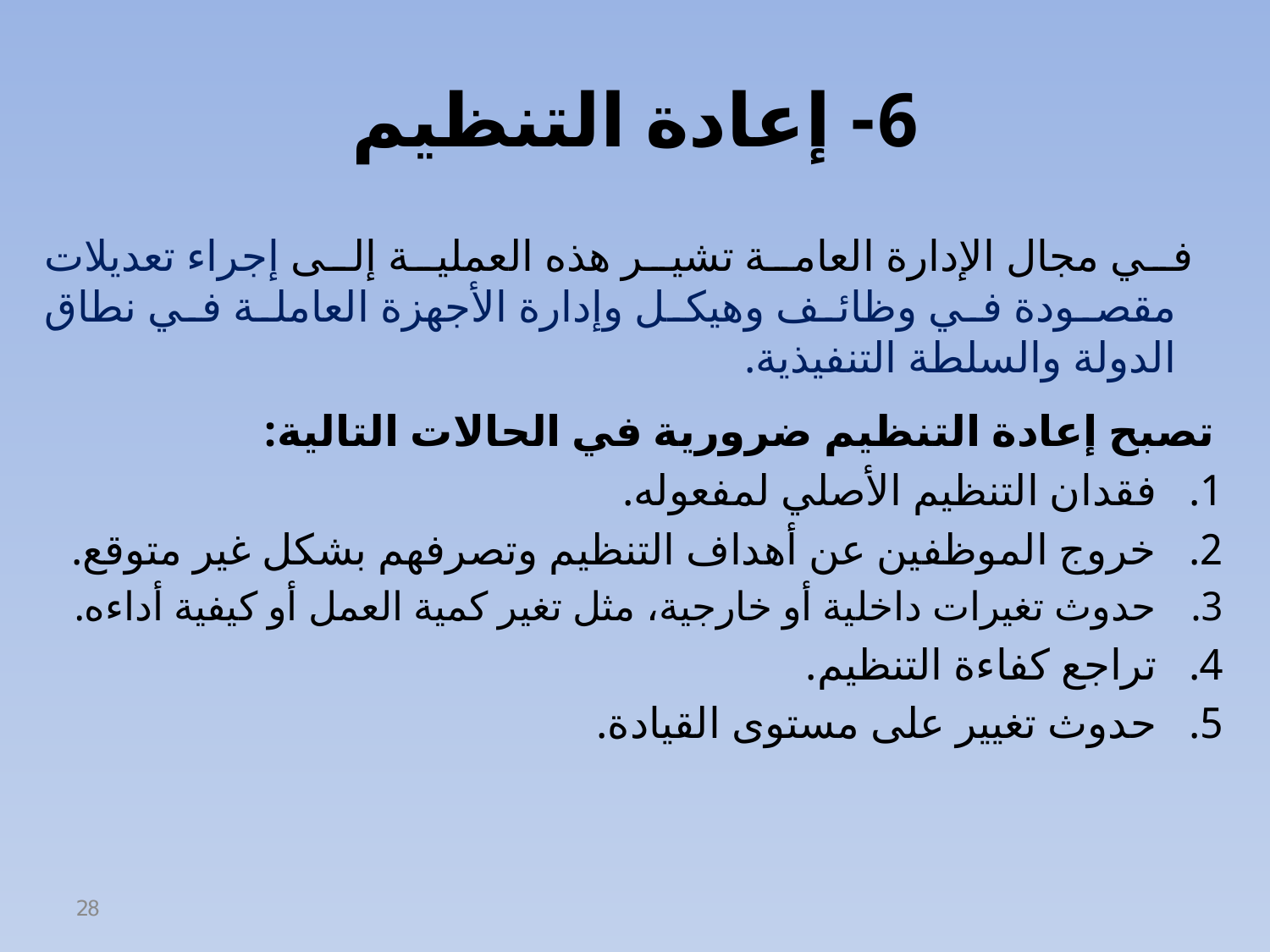

# 6- إعادة التنظيم
  في مجال الإدارة العامة تشير هذه العملية إلى إجراء تعديلات مقصودة في وظائف وهيكل وإدارة الأجهزة العاملة في نطاق الدولة والسلطة التنفيذية.

تصبح إعادة التنظيم ضرورية في الحالات التالية:
فقدان التنظيم الأصلي لمفعوله.
خروج الموظفين عن أهداف التنظيم وتصرفهم بشكل غير متوقع.
حدوث تغيرات داخلية أو خارجية، مثل تغير كمية العمل أو كيفية أداءه.
تراجع كفاءة التنظيم.
حدوث تغيير على مستوى القيادة.
28